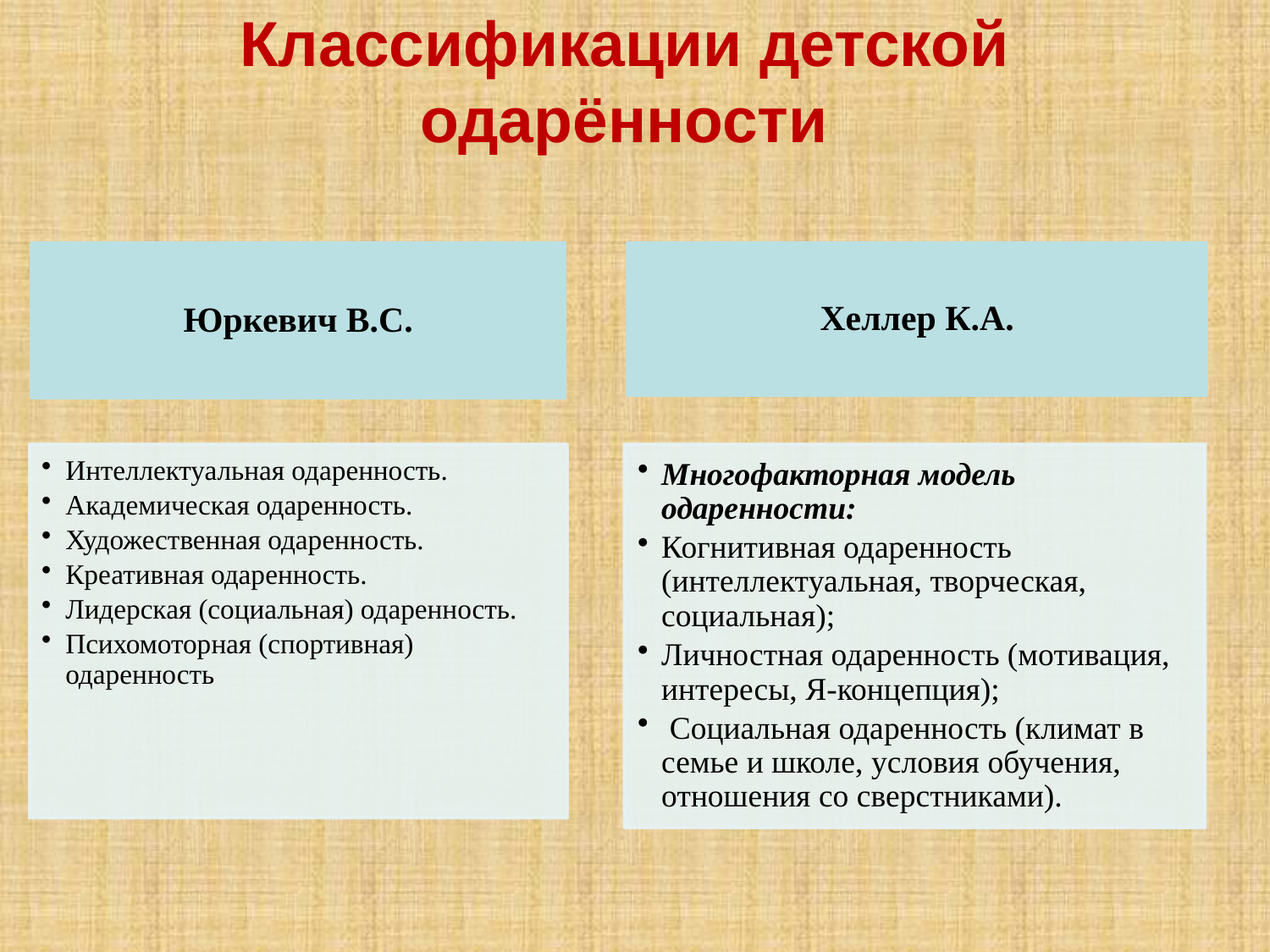

# Классификации детской одарённости
Юркевич В.С.
Интеллектуальная одаренность.
Академическая одаренность.
Художественная одаренность.
Креативная одаренность.
Лидерская (социальная) одаренность.
Психомоторная (спортивная) одаренность
Хеллер К.А.
Многофакторная модель одаренности:
Когнитивная одаренность (интеллектуальная, творческая, социальная);
Личностная одаренность (мотивация, интересы, Я-концепция);
 Социальная одаренность (климат в семье и школе, условия обучения, отношения со сверстниками).